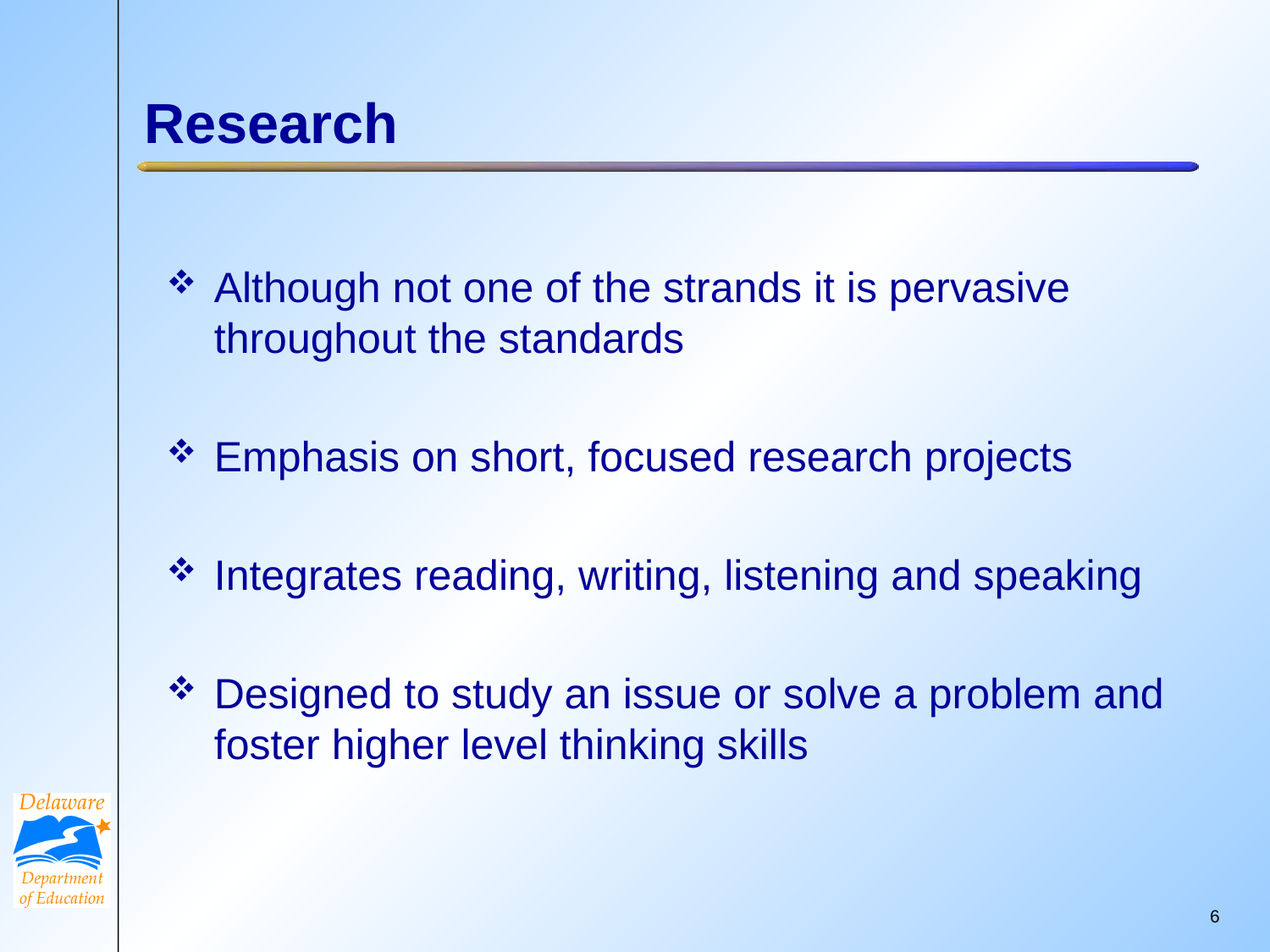

# Research
Although not one of the strands it is pervasive throughout the standards

Emphasis on short, focused research projects

Integrates reading, writing, listening and speaking

Designed to study an issue or solve a problem and foster higher level thinking skills

6